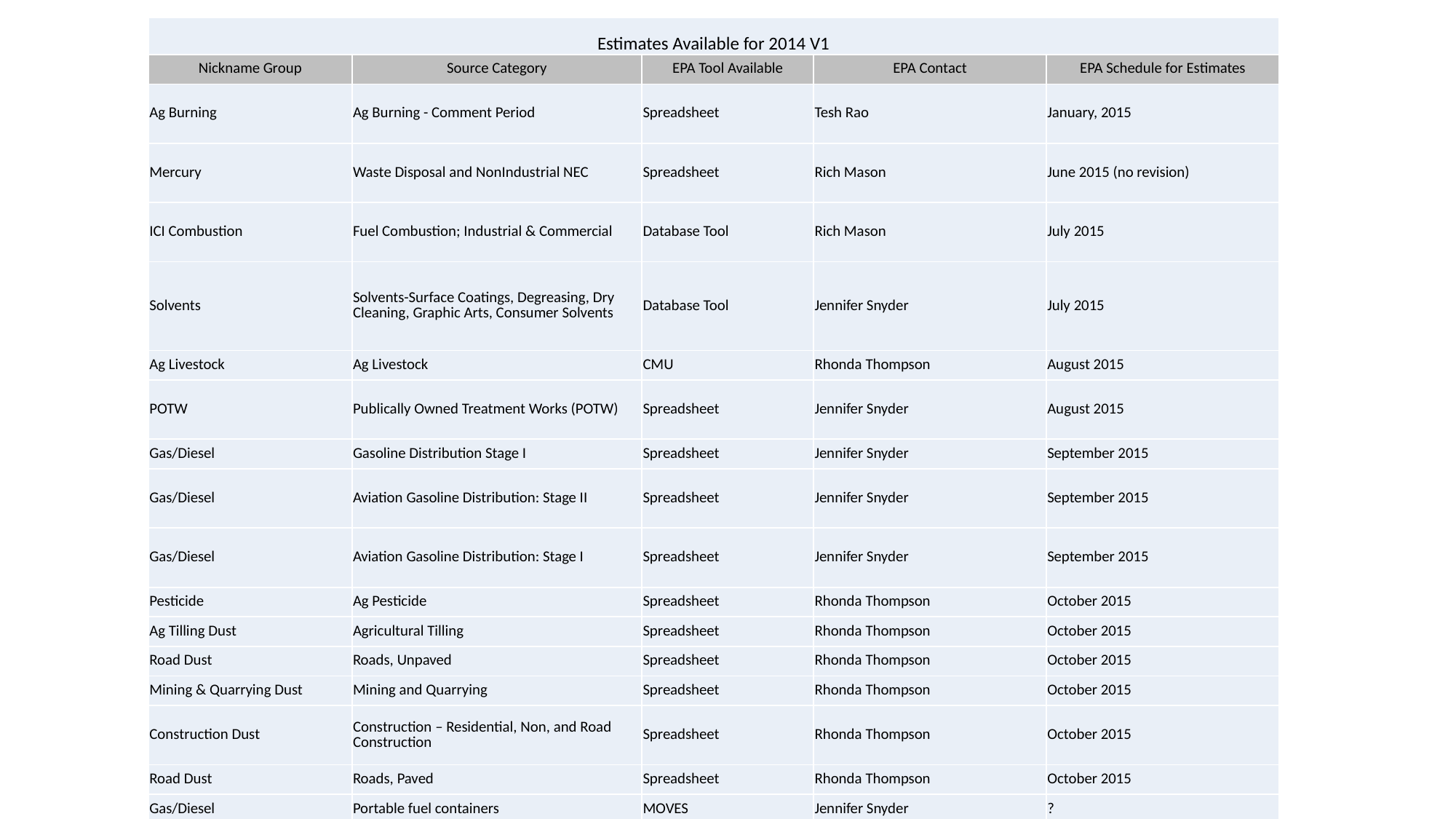

| Estimates Available for 2014 V1 |  |  |  |  |
| --- | --- | --- | --- | --- |
| Nickname Group | Source Category | EPA Tool Available | EPA Contact | EPA Schedule for Estimates |
| Ag Burning | Ag Burning - Comment Period | Spreadsheet | Tesh Rao | January, 2015 |
| Mercury | Waste Disposal and NonIndustrial NEC | Spreadsheet | Rich Mason | June 2015 (no revision) |
| ICI Combustion | Fuel Combustion; Industrial & Commercial | Database Tool | Rich Mason | July 2015 |
| Solvents | Solvents-Surface Coatings, Degreasing, Dry Cleaning, Graphic Arts, Consumer Solvents | Database Tool | Jennifer Snyder | July 2015 |
| Ag Livestock | Ag Livestock | CMU | Rhonda Thompson | August 2015 |
| POTW | Publically Owned Treatment Works (POTW) | Spreadsheet | Jennifer Snyder | August 2015 |
| Gas/Diesel | Gasoline Distribution Stage I | Spreadsheet | Jennifer Snyder | September 2015 |
| Gas/Diesel | Aviation Gasoline Distribution: Stage II | Spreadsheet | Jennifer Snyder | September 2015 |
| Gas/Diesel | Aviation Gasoline Distribution: Stage I | Spreadsheet | Jennifer Snyder | September 2015 |
| Pesticide | Ag Pesticide | Spreadsheet | Rhonda Thompson | October 2015 |
| Ag Tilling Dust | Agricultural Tilling | Spreadsheet | Rhonda Thompson | October 2015 |
| Road Dust | Roads, Unpaved | Spreadsheet | Rhonda Thompson | October 2015 |
| Mining & Quarrying Dust | Mining and Quarrying | Spreadsheet | Rhonda Thompson | October 2015 |
| Construction Dust | Construction – Residential, Non, and Road Construction | Spreadsheet | Rhonda Thompson | October 2015 |
| Road Dust | Roads, Paved | Spreadsheet | Rhonda Thompson | October 2015 |
| Gas/Diesel | Portable fuel containers | MOVES | Jennifer Snyder | ? |